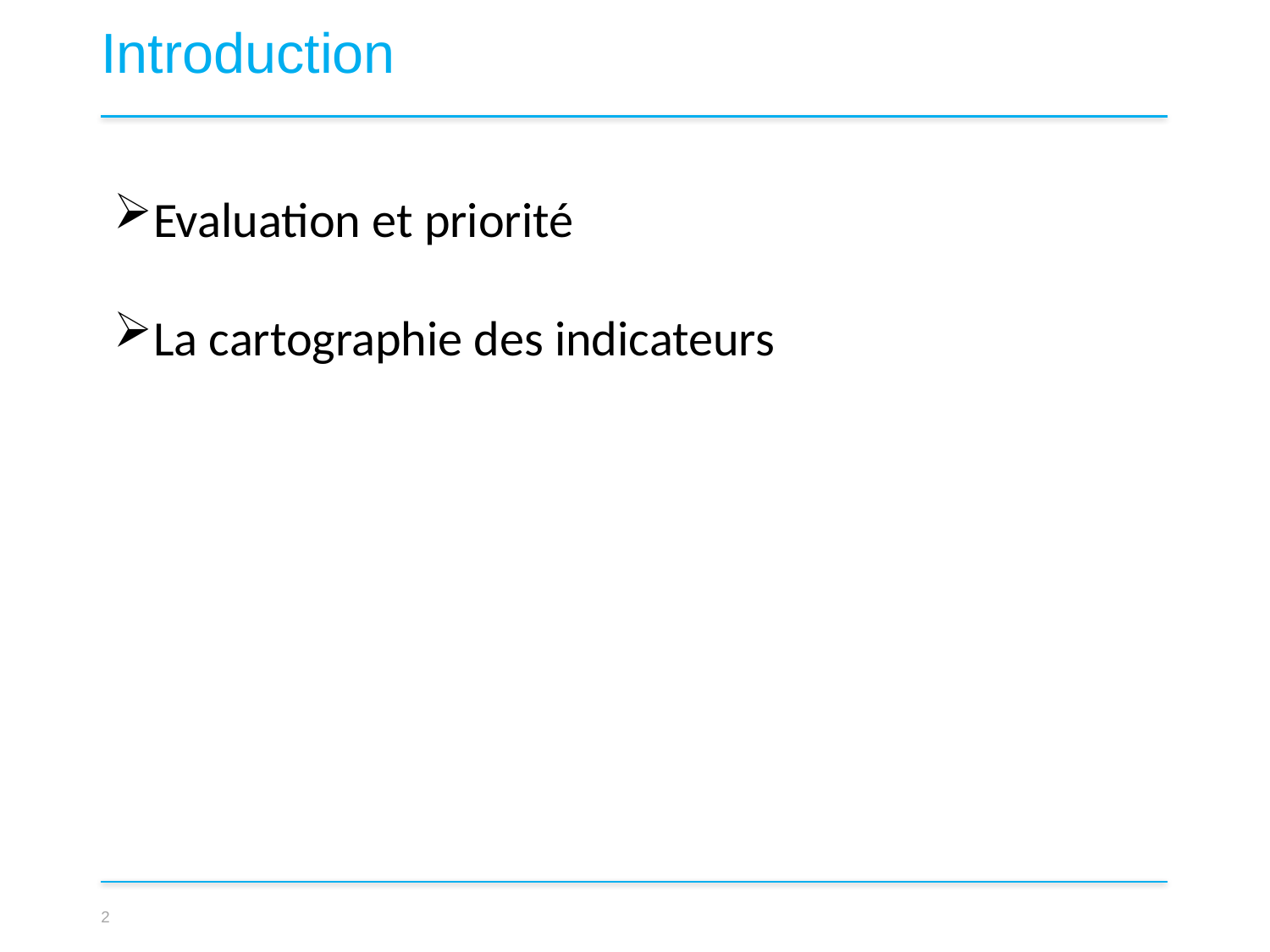

Introduction
Evaluation et priorité

La cartographie des indicateurs

2